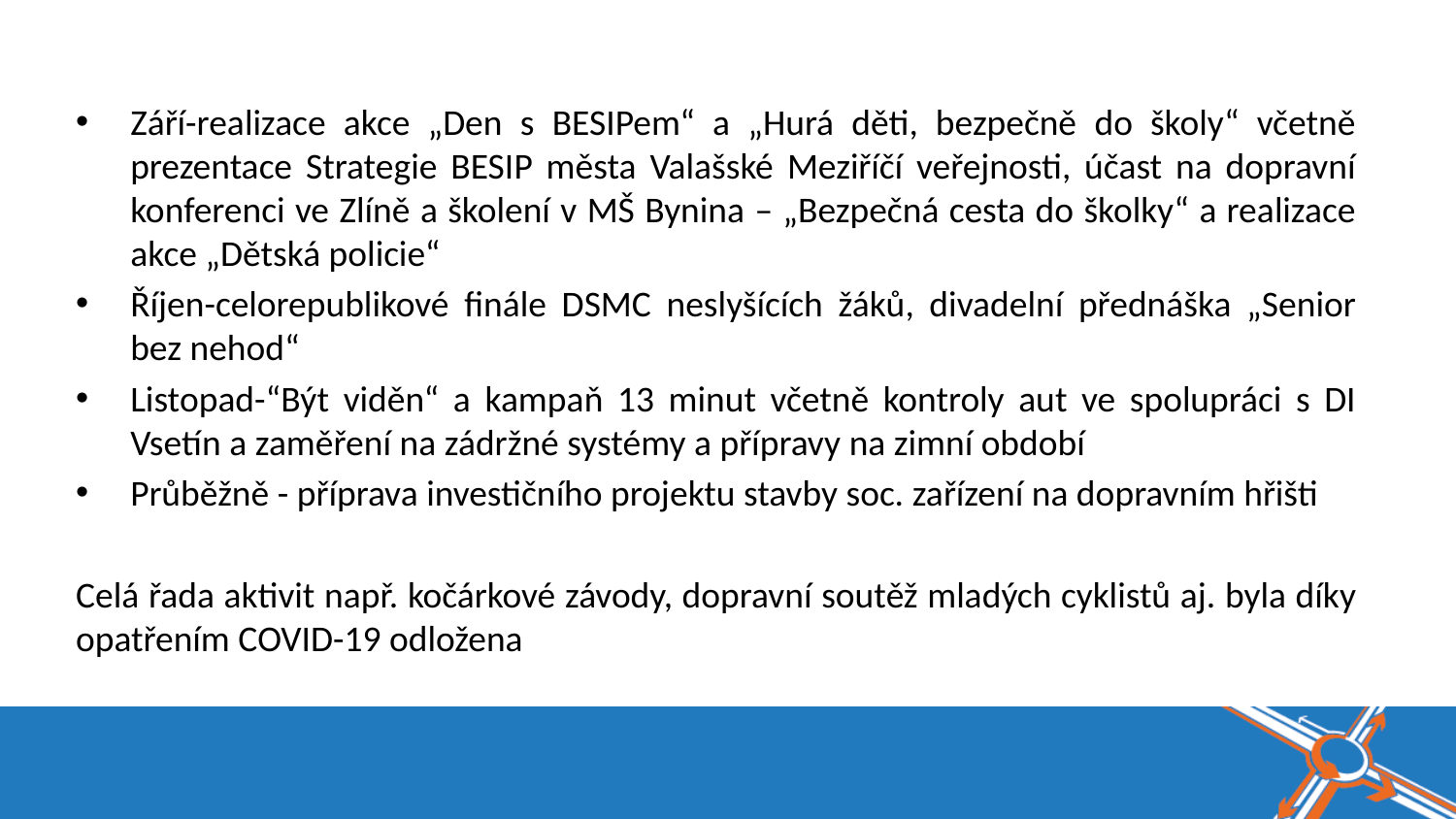

#
Září-realizace akce „Den s BESIPem“ a „Hurá děti, bezpečně do školy“ včetně prezentace Strategie BESIP města Valašské Meziříčí veřejnosti, účast na dopravní konferenci ve Zlíně a školení v MŠ Bynina – „Bezpečná cesta do školky“ a realizace akce „Dětská policie“
Říjen-celorepublikové finále DSMC neslyšících žáků, divadelní přednáška „Senior bez nehod“
Listopad-“Být viděn“ a kampaň 13 minut včetně kontroly aut ve spolupráci s DI Vsetín a zaměření na zádržné systémy a přípravy na zimní období
Průběžně - příprava investičního projektu stavby soc. zařízení na dopravním hřišti

Celá řada aktivit např. kočárkové závody, dopravní soutěž mladých cyklistů aj. byla díky opatřením COVID-19 odložena